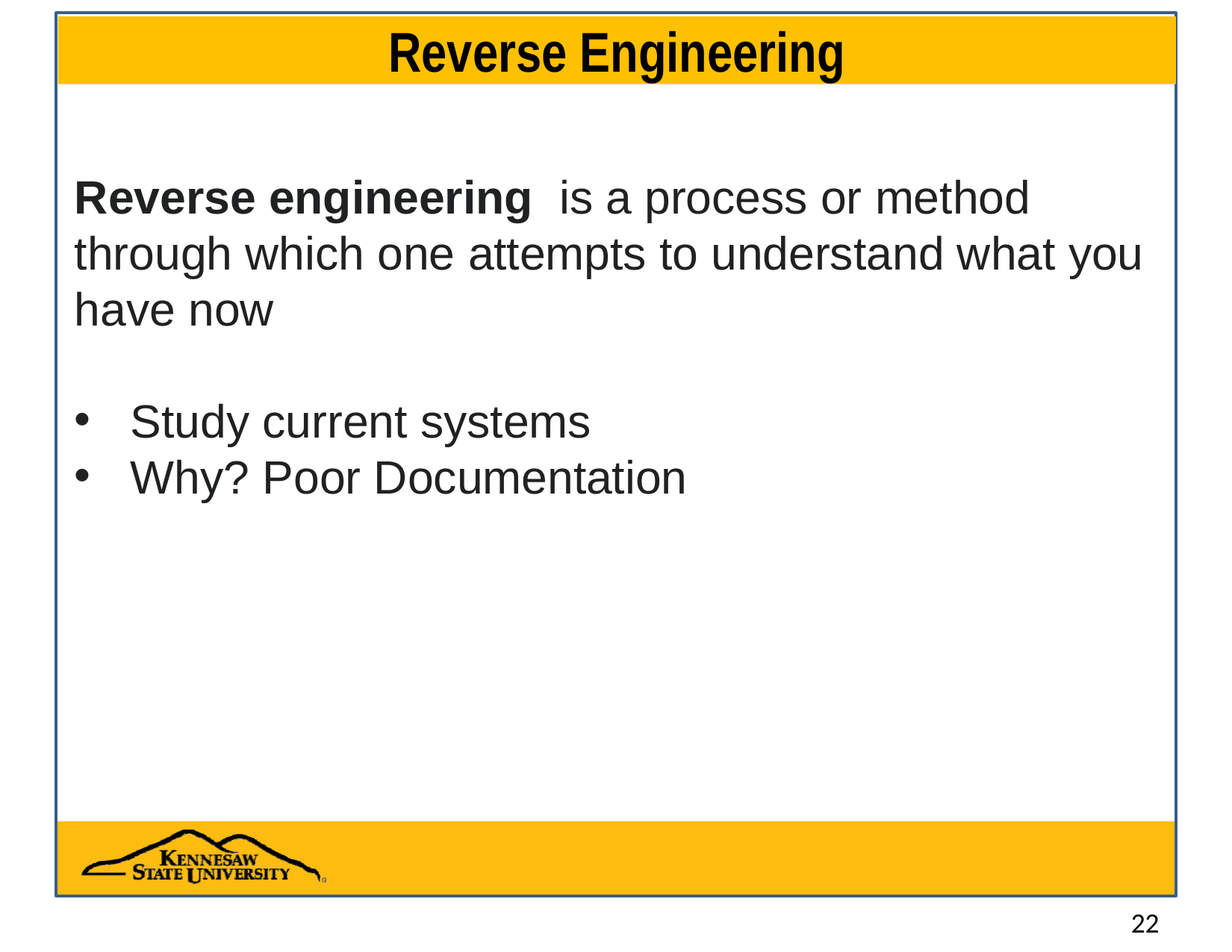

# Reverse Engineering
Reverse engineering  is a process or method through which one attempts to understand what you have now

Study current systems
Why? Poor Documentation